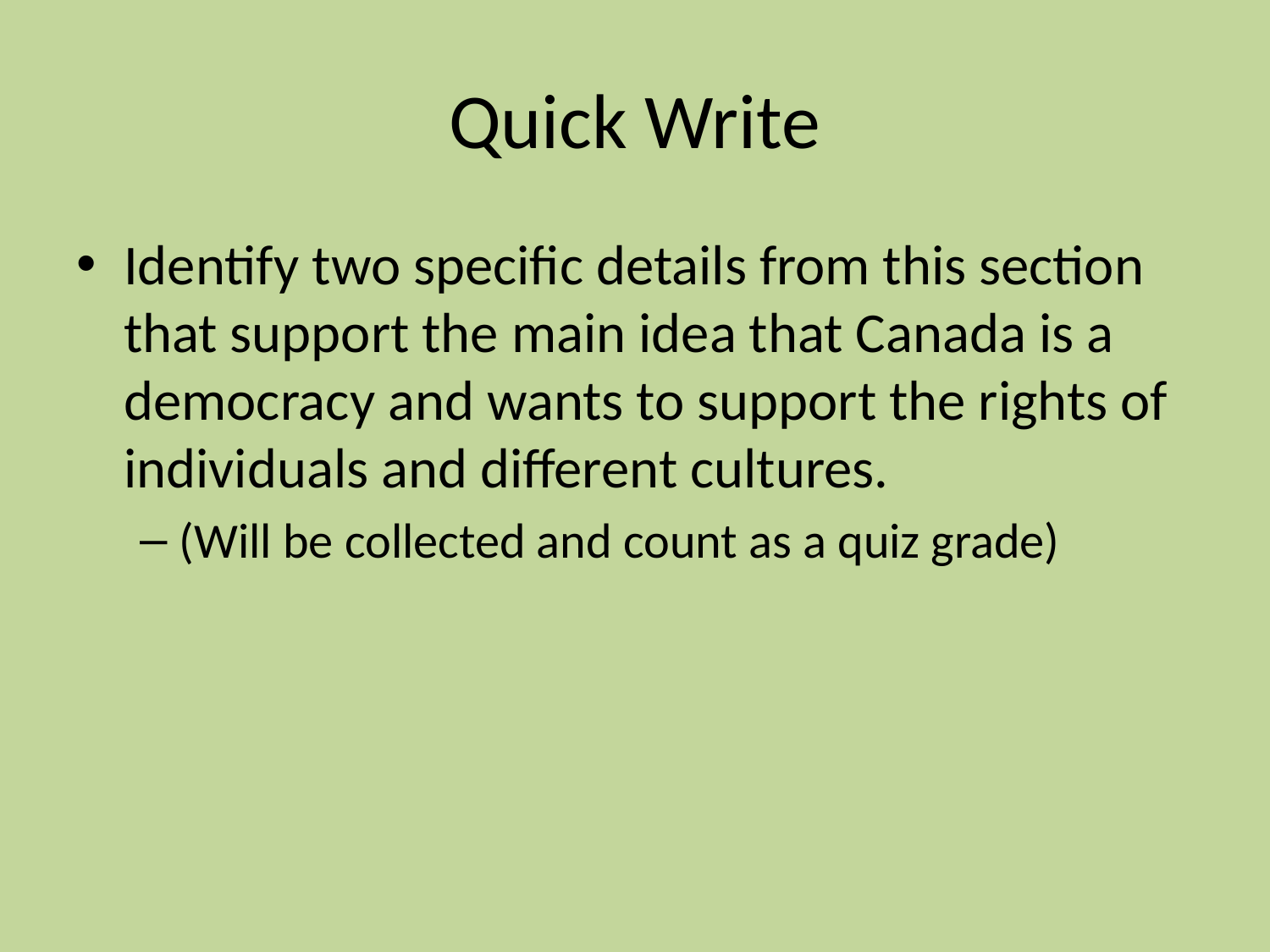

# Quick Write
Identify two specific details from this section that support the main idea that Canada is a democracy and wants to support the rights of individuals and different cultures.
(Will be collected and count as a quiz grade)